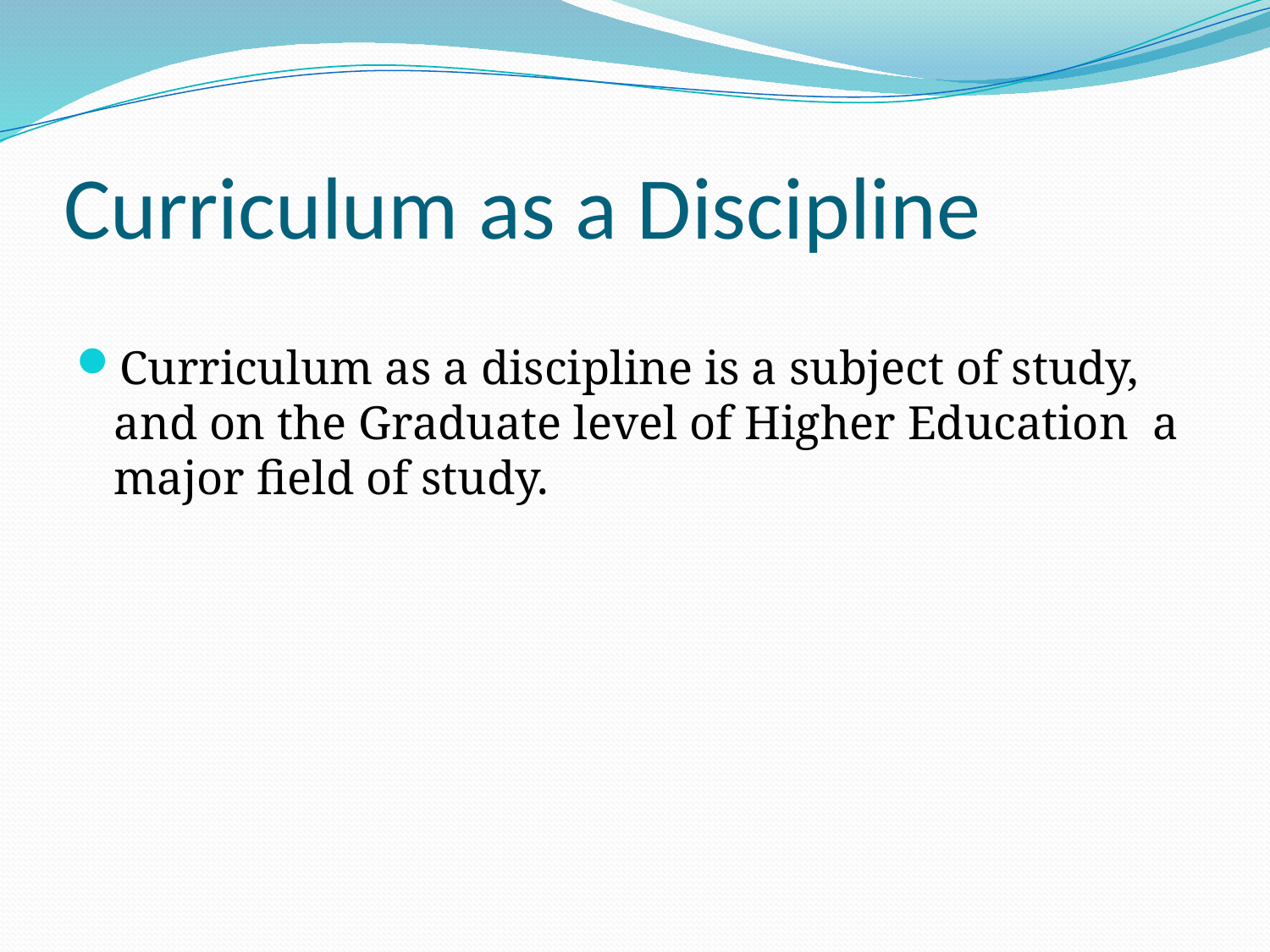

# Curriculum as a Discipline

Curriculum as a discipline is a subject of study, and on the Graduate level of Higher Education  a major field of study.